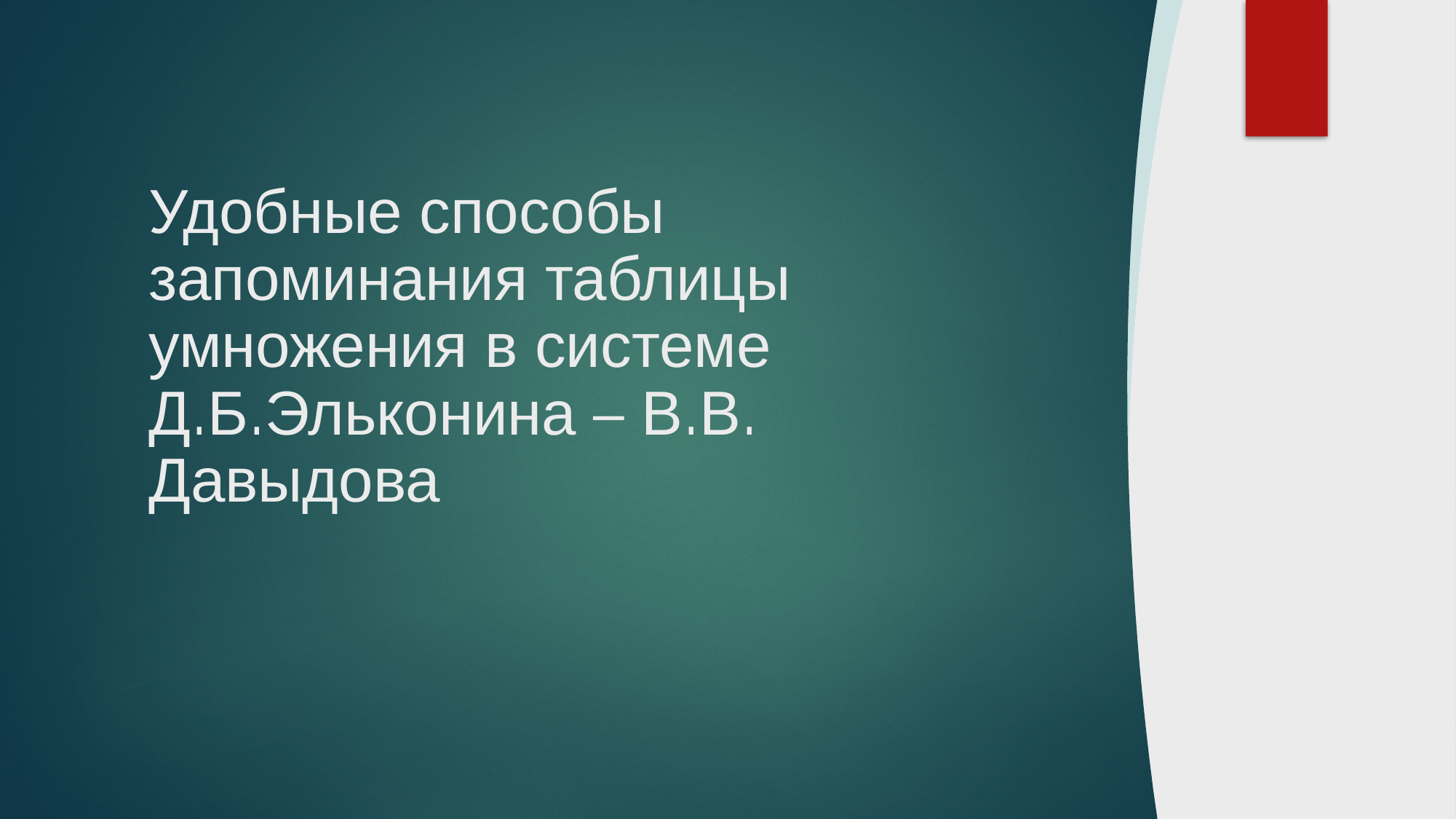

Удобные способы запоминания таблицы умножения в системе Д.Б.Эльконина – В.В. Давыдова